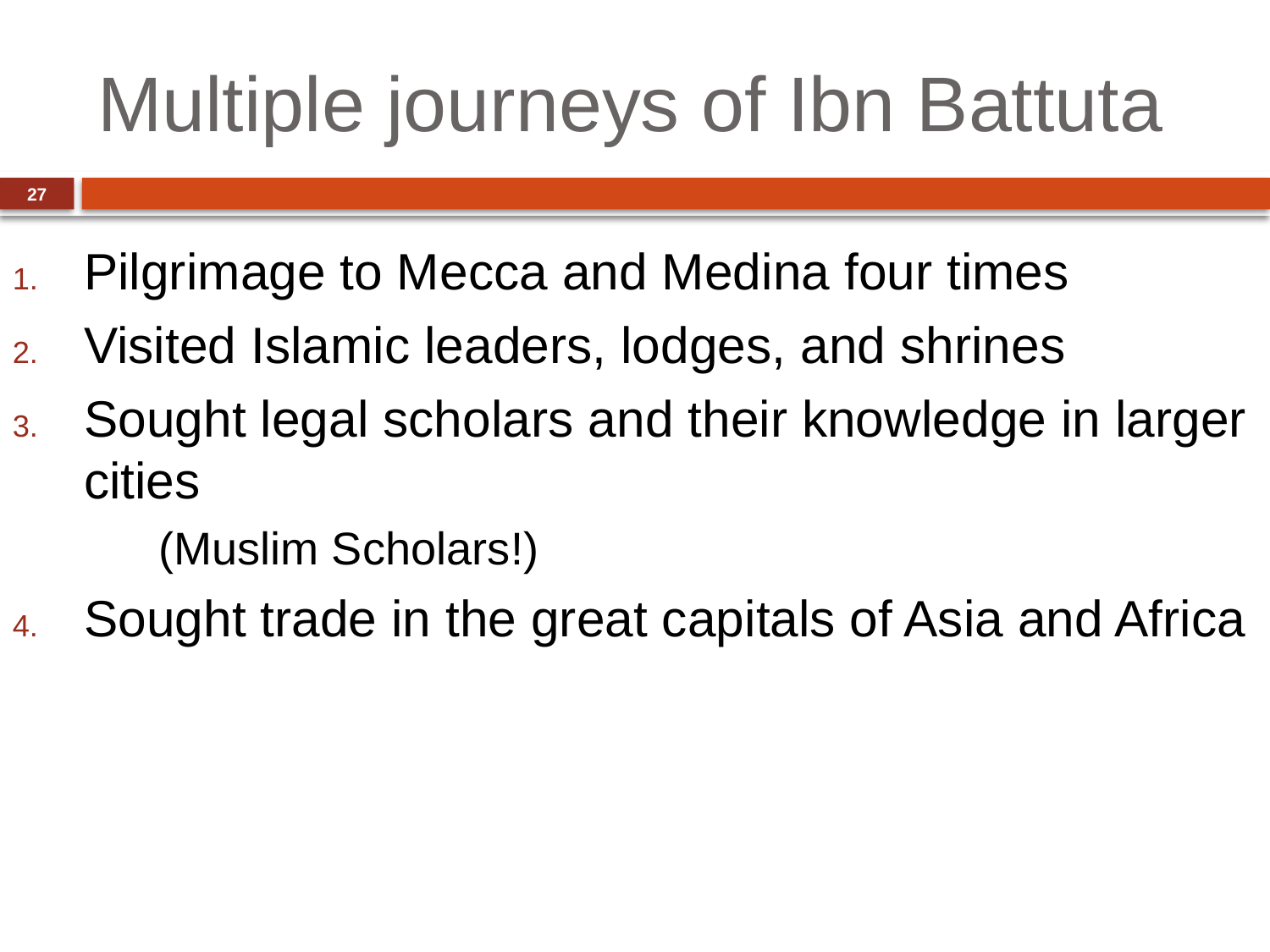

# Multiple journeys of Ibn Battuta
27
Pilgrimage to Mecca and Medina four times
Visited Islamic leaders, lodges, and shrines
Sought legal scholars and their knowledge in larger cities
        (Muslim Scholars!)
Sought trade in the great capitals of Asia and Africa